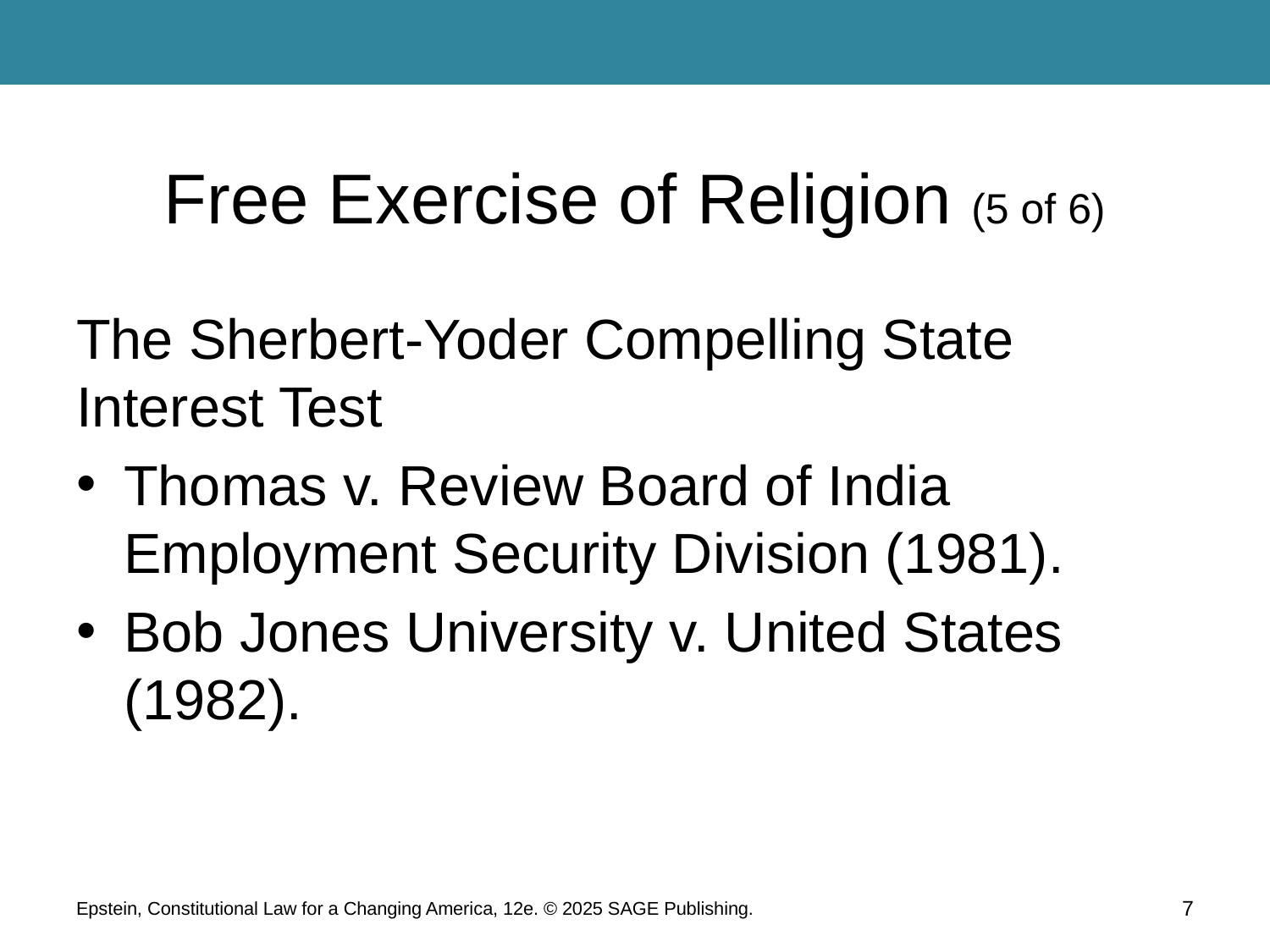

# Free Exercise of Religion (5 of 6)
The Sherbert-Yoder Compelling State Interest Test
Thomas v. Review Board of India Employment Security Division (1981).
Bob Jones University v. United States (1982).
Epstein, Constitutional Law for a Changing America, 12e. © 2025 SAGE Publishing.
7